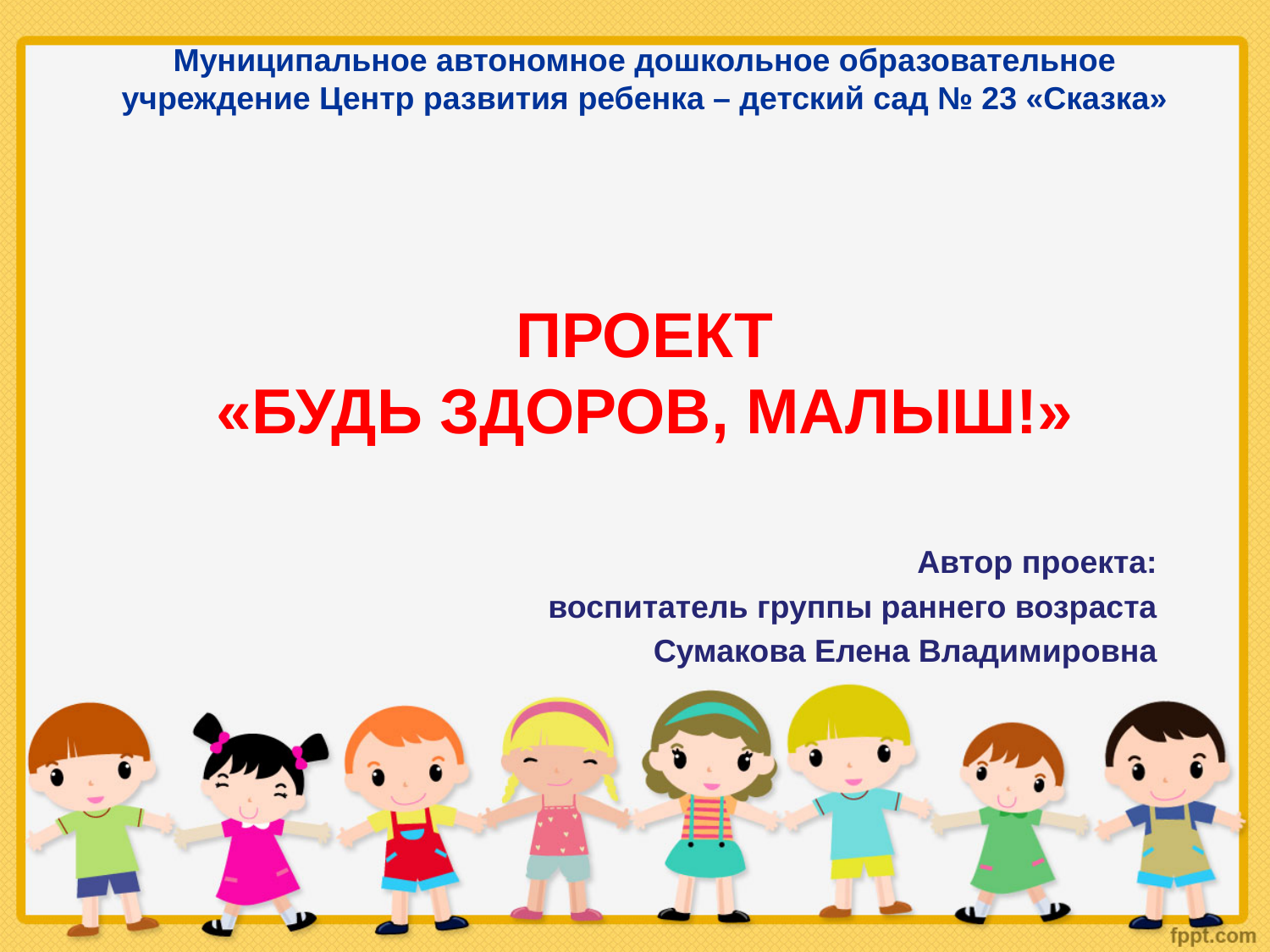

# Муниципальное автономное дошкольное образовательное учреждение Центр развития ребенка – детский сад № 23 «Сказка» ПРОЕКТ «БУДЬ ЗДОРОВ, МАЛЫШ!»
Автор проекта:
воспитатель группы раннего возраста
Сумакова Елена Владимировна